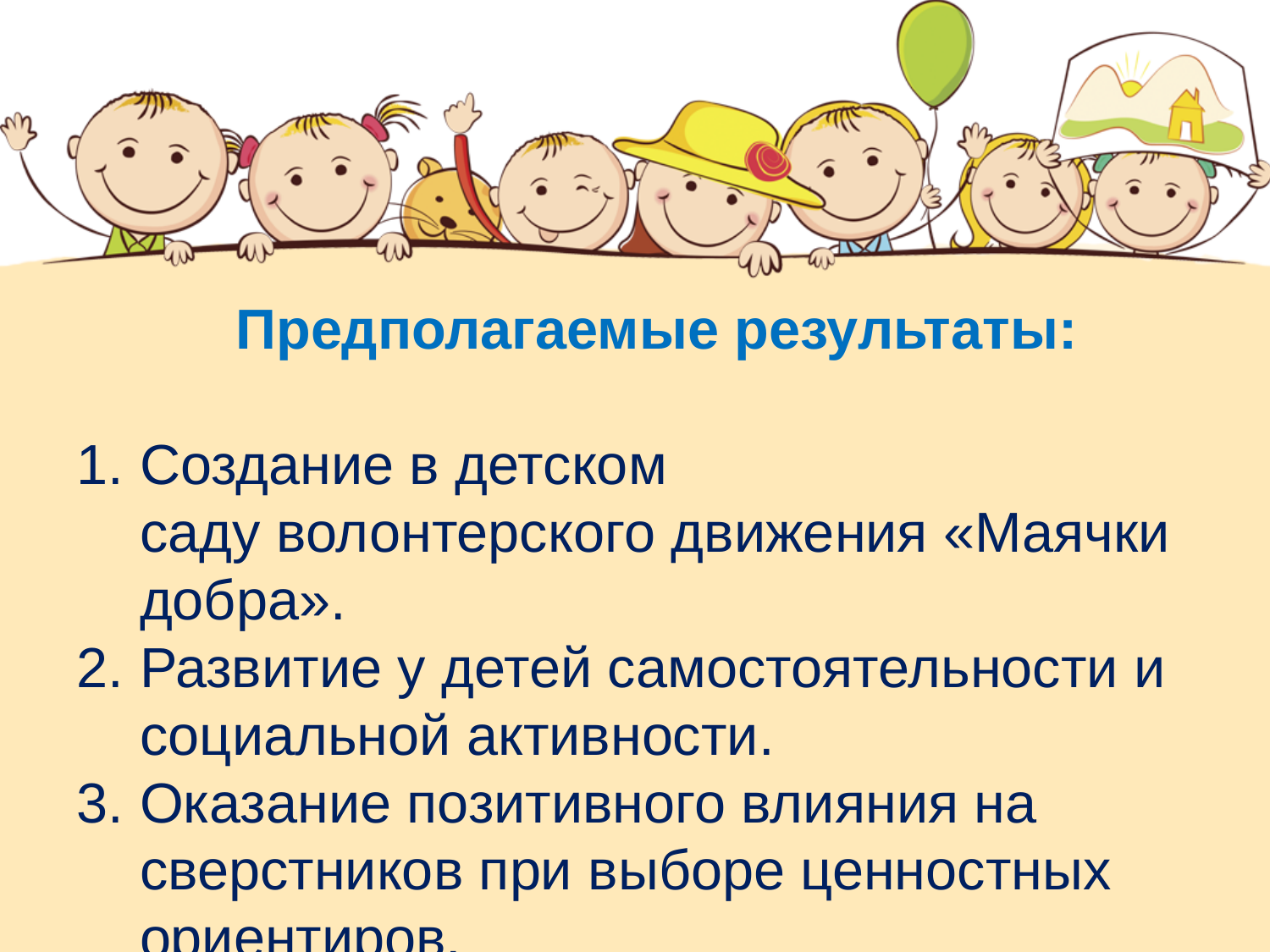

Предполагаемые результаты:

Создание в детском саду волонтерского движения «Маячки добра».
Развитие у детей самостоятельности и социальной активности.
Оказание позитивного влияния на сверстников при выборе ценностных ориентиров.

#